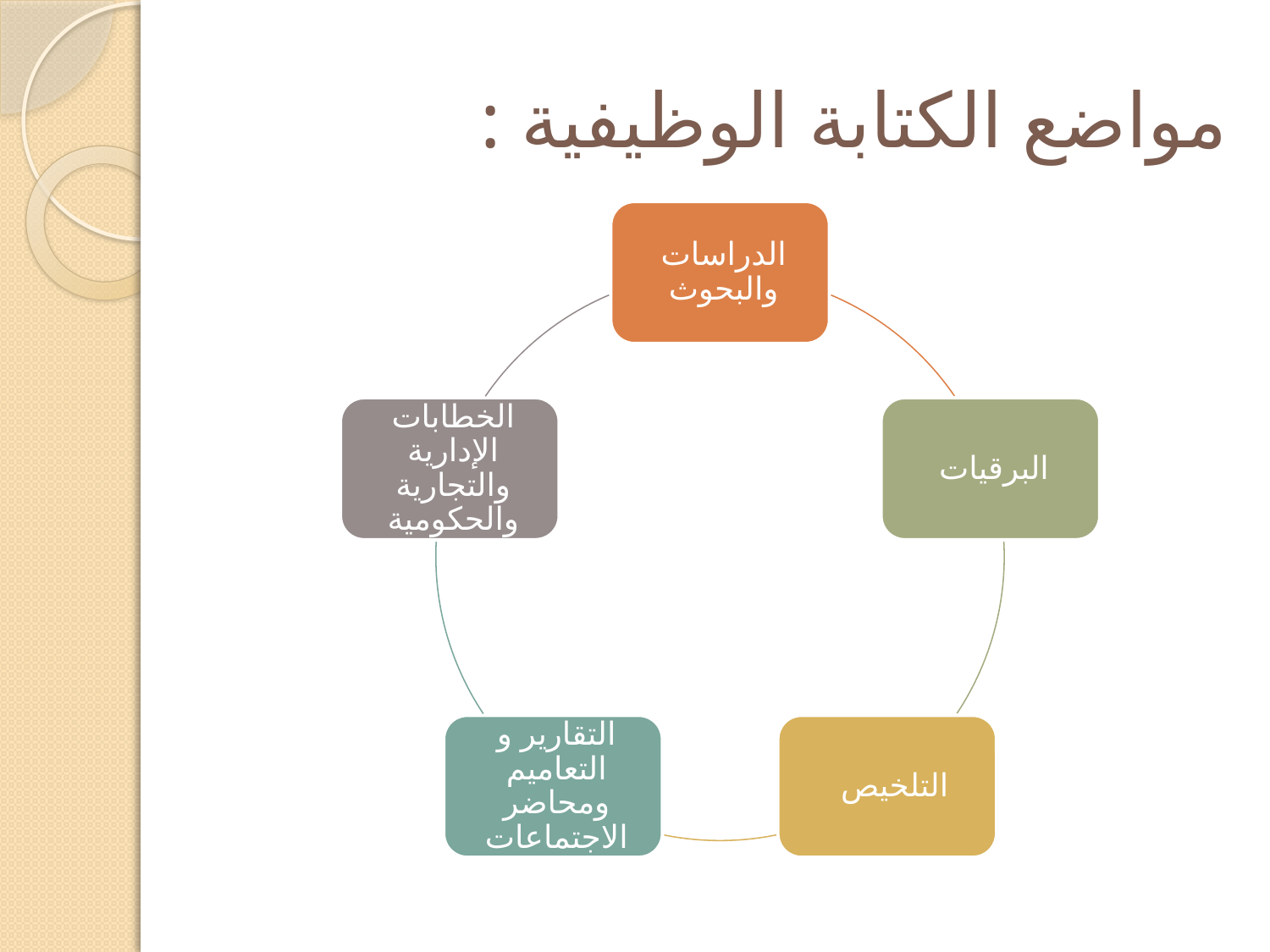

# مواضع الكتابة الوظيفية :
الدراسات والبحوث
البرقيات
التلخيص
التقارير و التعاميم ومحاضر الاجتماعات
الخطابات الإدارية والتجارية والحكومية